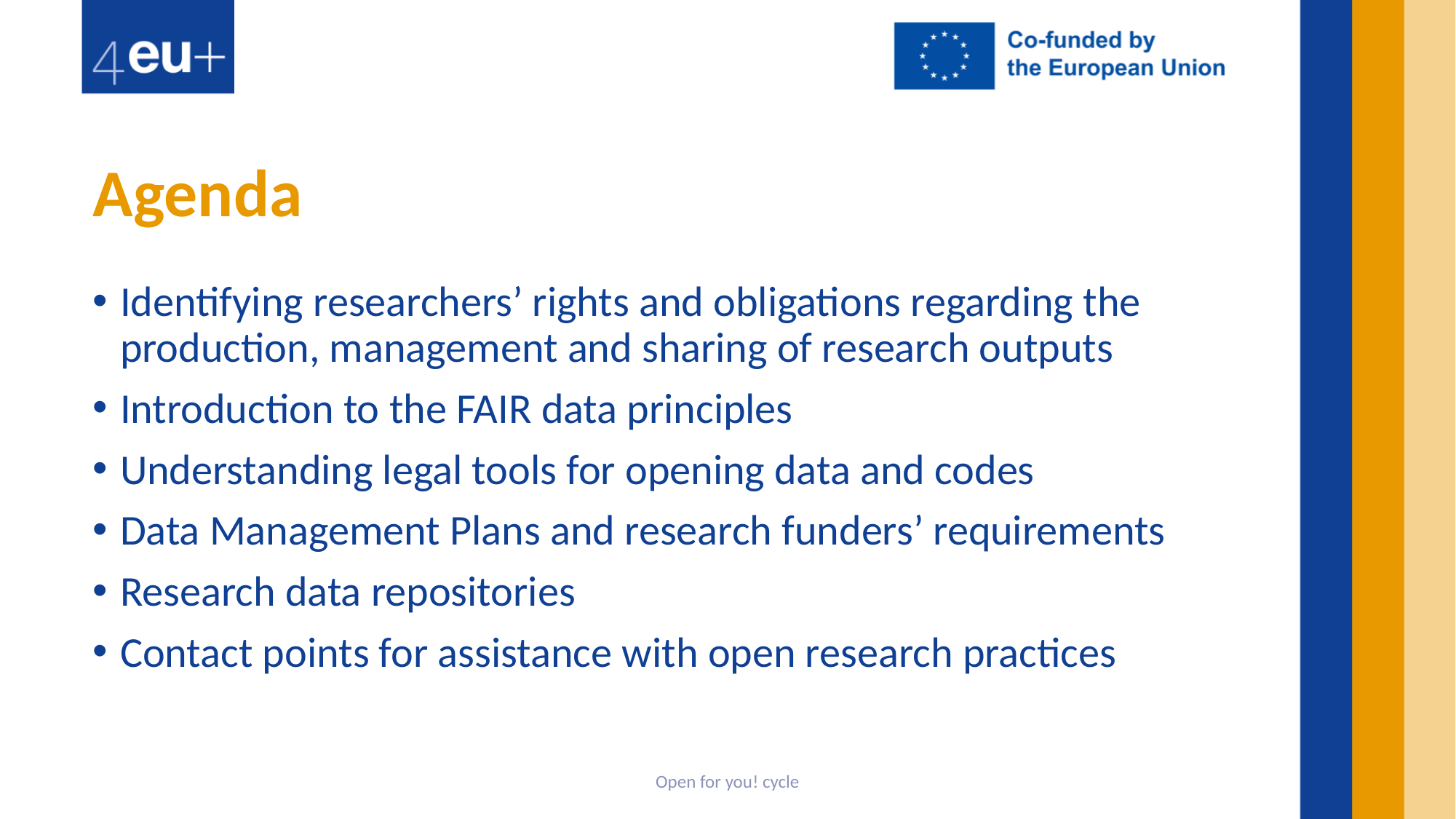

# Agenda
Identifying researchers’ rights and obligations regarding the production, management and sharing of research outputs
Introduction to the FAIR data principles
Understanding legal tools for opening data and codes
Data Management Plans and research funders’ requirements
Research data repositories
Contact points for assistance with open research practices

Open for you! cycle